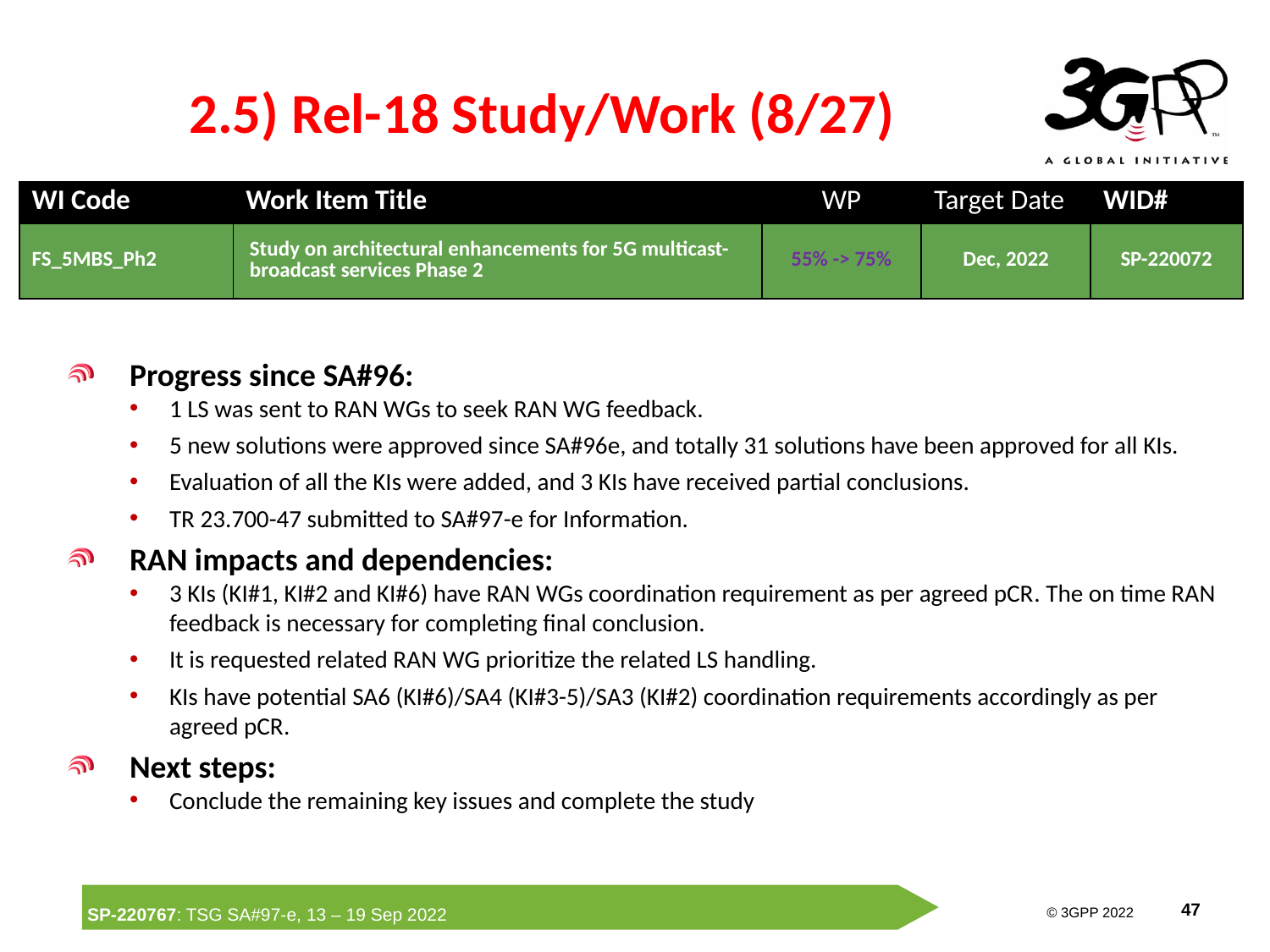

# 2.5) Rel-18 Study/Work (8/27)
| WI Code | Work Item Title | WP | Target Date | WID# |
| --- | --- | --- | --- | --- |
| FS\_5MBS\_Ph2 | Study on architectural enhancements for 5G multicast-broadcast services Phase 2 | 55% -> 75% | Dec, 2022 | SP-220072 |
Progress since SA#96:
1 LS was sent to RAN WGs to seek RAN WG feedback.
5 new solutions were approved since SA#96e, and totally 31 solutions have been approved for all KIs.
Evaluation of all the KIs were added, and 3 KIs have received partial conclusions.
TR 23.700-47 submitted to SA#97-e for Information.
RAN impacts and dependencies:
3 KIs (KI#1, KI#2 and KI#6) have RAN WGs coordination requirement as per agreed pCR. The on time RAN feedback is necessary for completing final conclusion.
It is requested related RAN WG prioritize the related LS handling.
KIs have potential SA6 (KI#6)/SA4 (KI#3-5)/SA3 (KI#2) coordination requirements accordingly as per agreed pCR.
Next steps:
Conclude the remaining key issues and complete the study